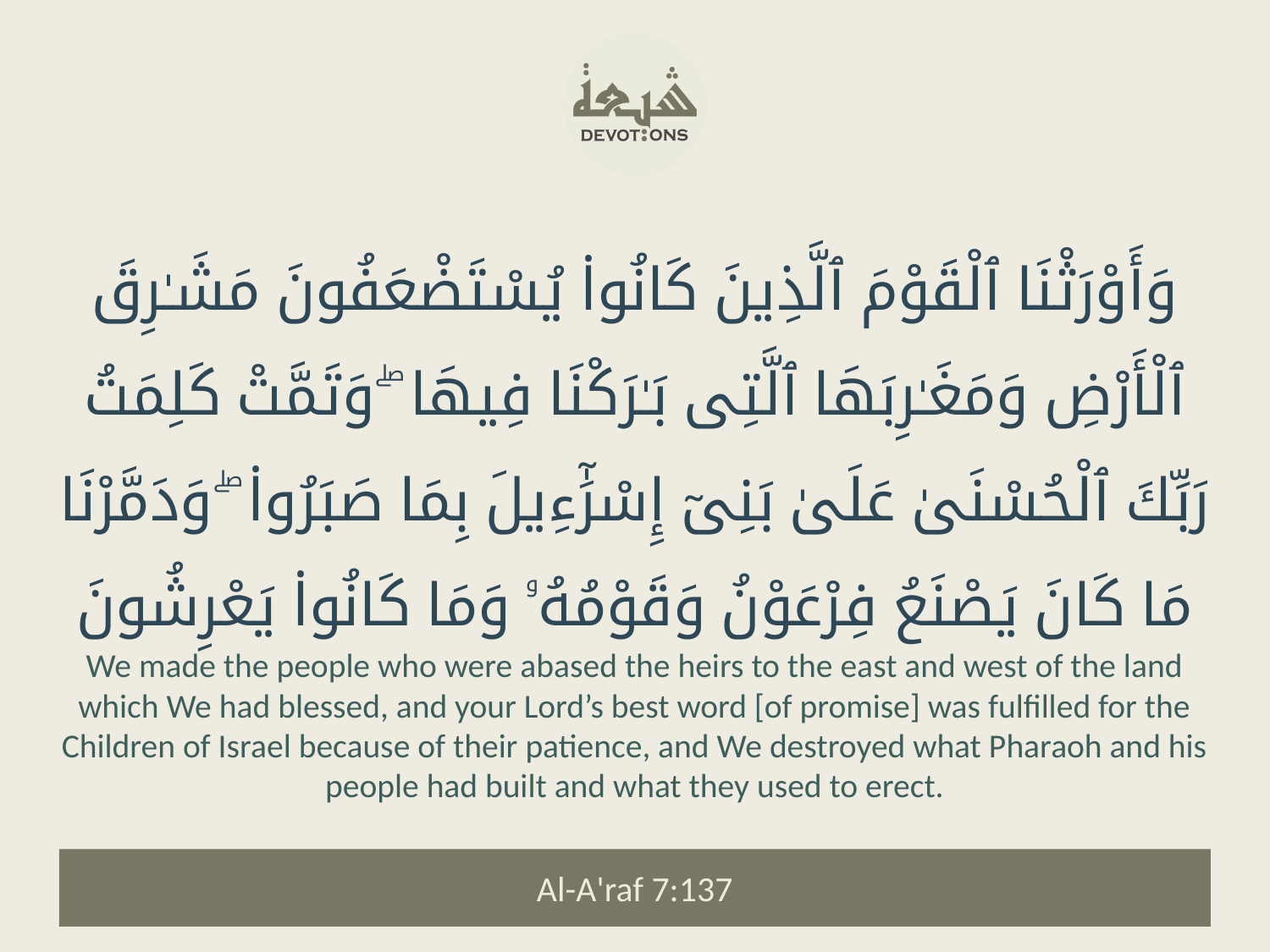

وَأَوْرَثْنَا ٱلْقَوْمَ ٱلَّذِينَ كَانُوا۟ يُسْتَضْعَفُونَ مَشَـٰرِقَ ٱلْأَرْضِ وَمَغَـٰرِبَهَا ٱلَّتِى بَـٰرَكْنَا فِيهَا ۖ وَتَمَّتْ كَلِمَتُ رَبِّكَ ٱلْحُسْنَىٰ عَلَىٰ بَنِىٓ إِسْرَٰٓءِيلَ بِمَا صَبَرُوا۟ ۖ وَدَمَّرْنَا مَا كَانَ يَصْنَعُ فِرْعَوْنُ وَقَوْمُهُۥ وَمَا كَانُوا۟ يَعْرِشُونَ
We made the people who were abased the heirs to the east and west of the land which We had blessed, and your Lord’s best word [of promise] was fulfilled for the Children of Israel because of their patience, and We destroyed what Pharaoh and his people had built and what they used to erect.
Al-A'raf 7:137